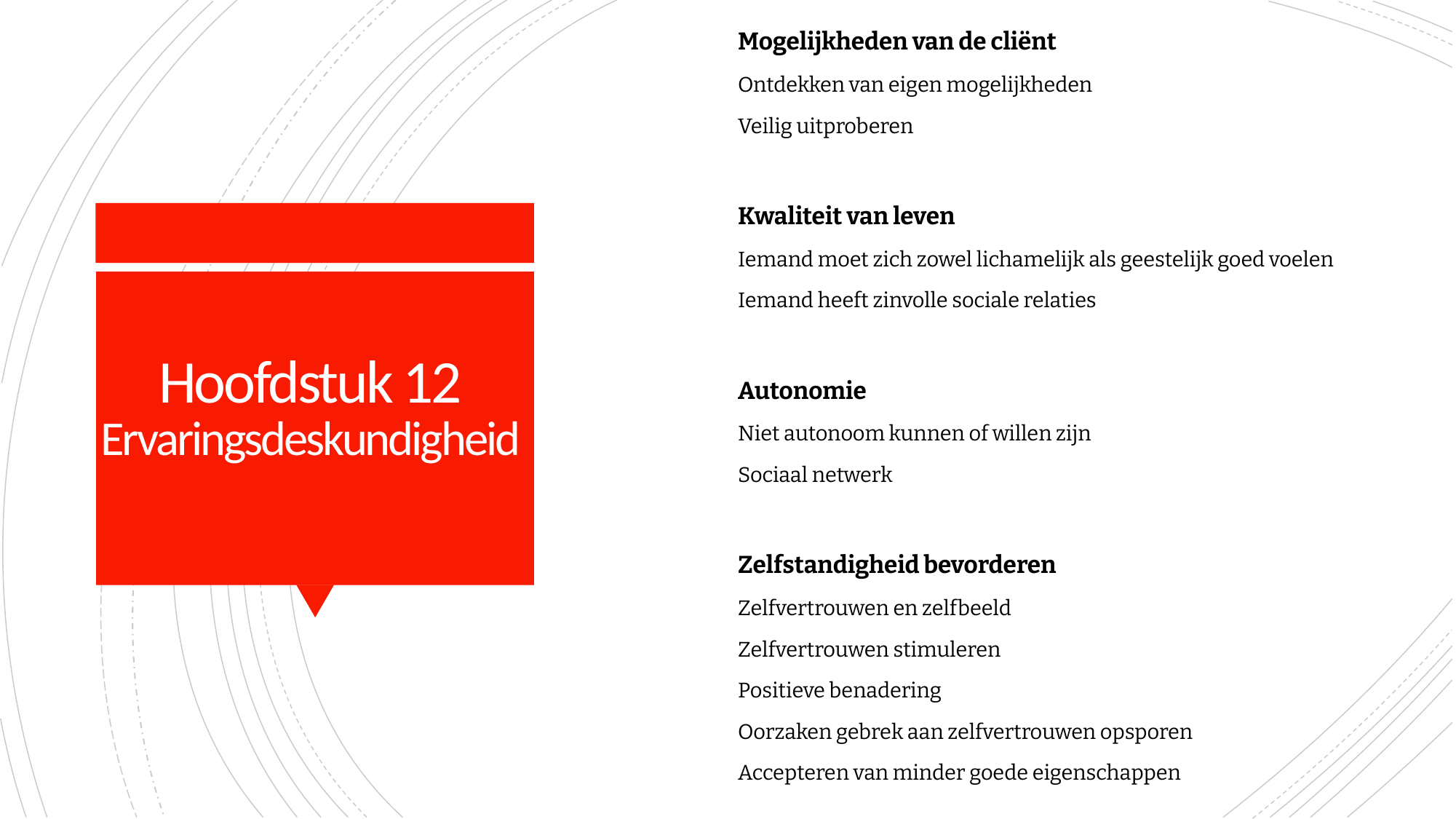

Mogelijkheden van de cliënt
Ontdekken van eigen mogelijkheden
Veilig uitproberen

Kwaliteit van leven
Iemand moet zich zowel lichamelijk als geestelijk goed voelen
Iemand heeft zinvolle sociale relaties

Autonomie
Niet autonoom kunnen of willen zijn
Sociaal netwerk

Zelfstandigheid bevorderen
Zelfvertrouwen en zelfbeeld
Zelfvertrouwen stimuleren
Positieve benadering
Oorzaken gebrek aan zelfvertrouwen opsporen
Accepteren van minder goede eigenschappen

# Hoofdstuk 12 Ervaringsdeskundigheid